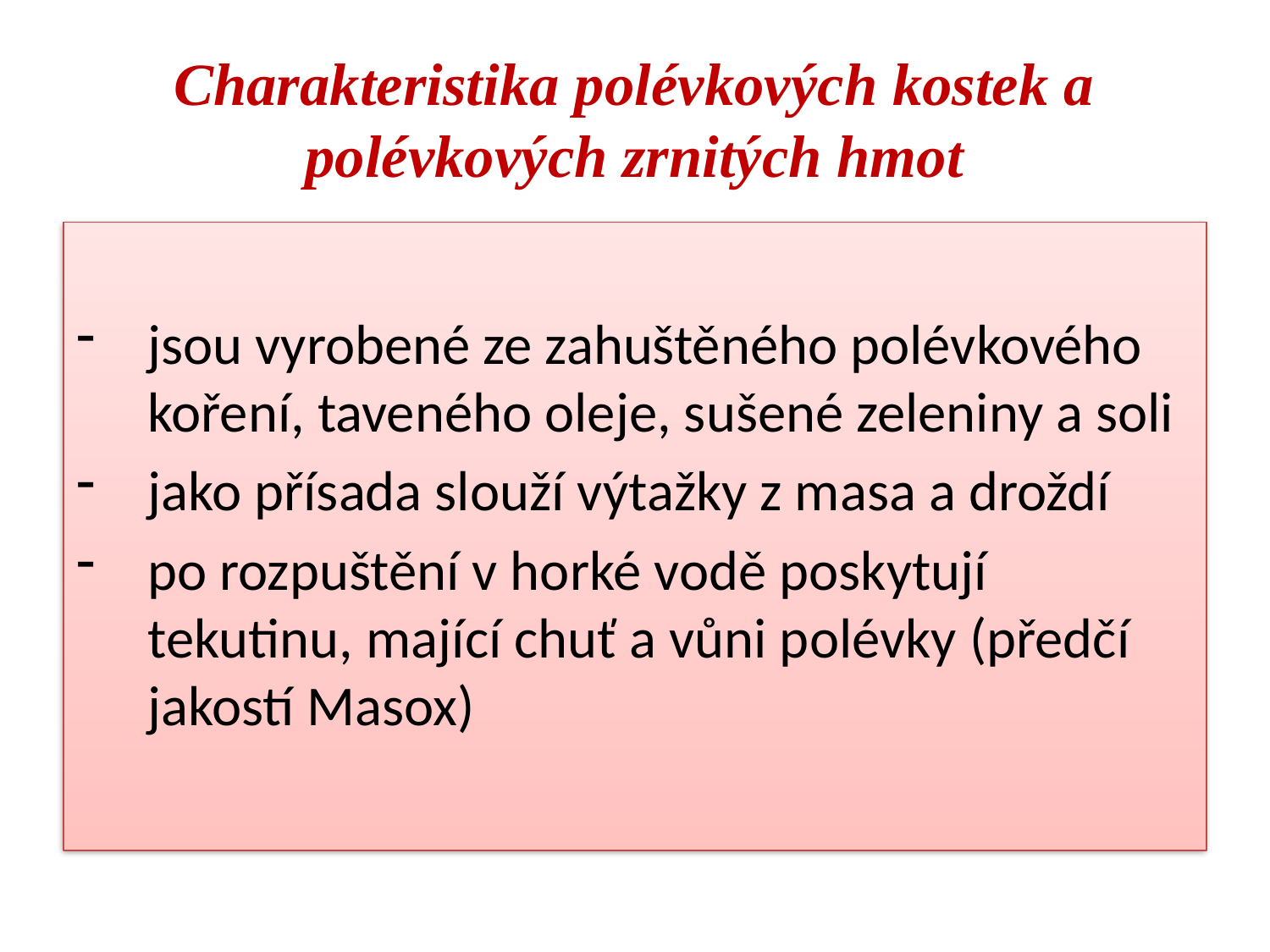

# Charakteristika polévkových kostek a polévkových zrnitých hmot

jsou vyrobené ze zahuštěného polévkového koření, taveného oleje, sušené zeleniny a soli
jako přísada slouží výtažky z masa a droždí
po rozpuštění v horké vodě poskytují tekutinu, mající chuť a vůni polévky (předčí jakostí Masox)